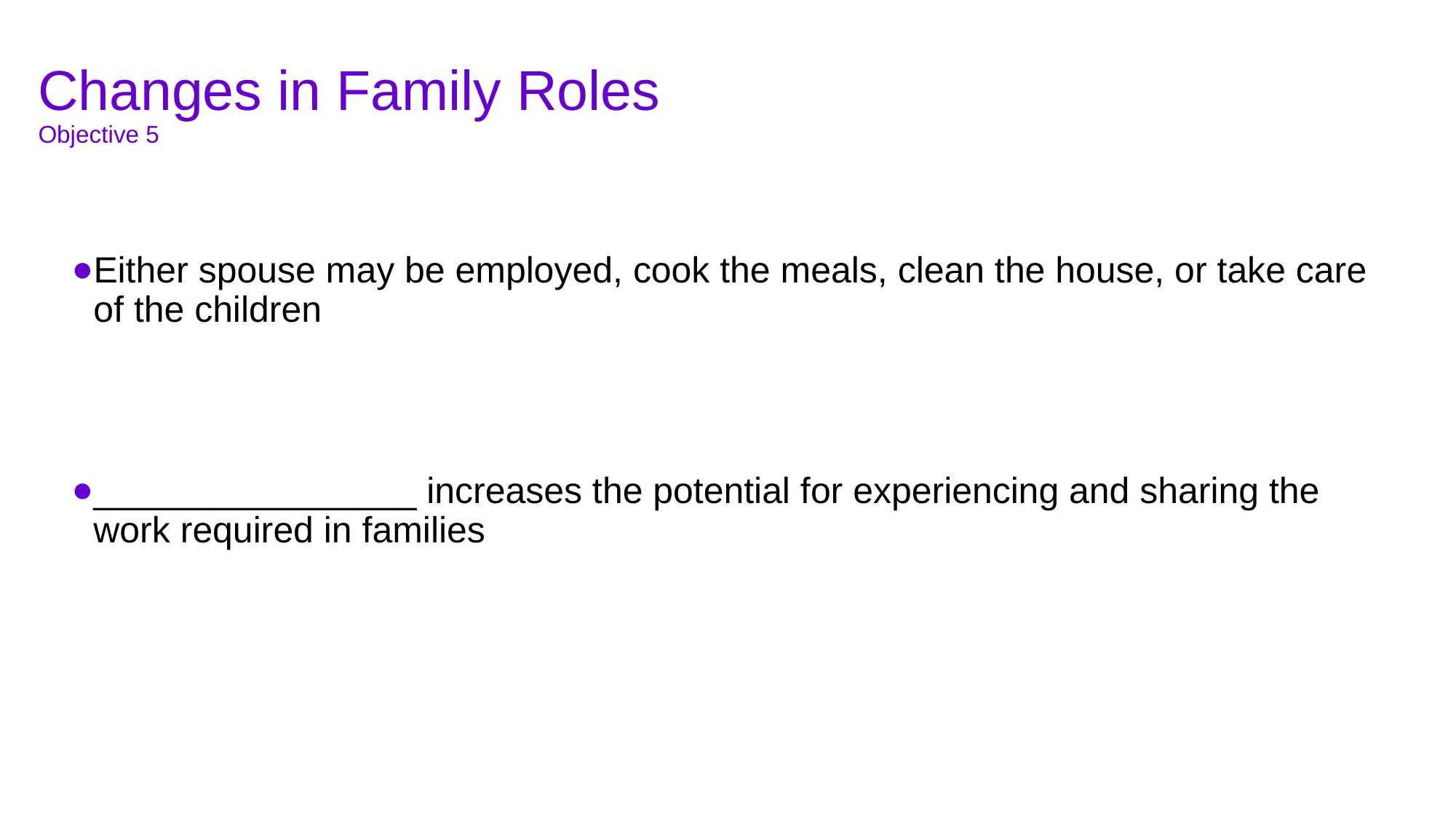

# Changes in Family Roles Objective 5
Either spouse may be employed, cook the meals, clean the house, or take care of the children

________________ increases the potential for experiencing and sharing the work required in families